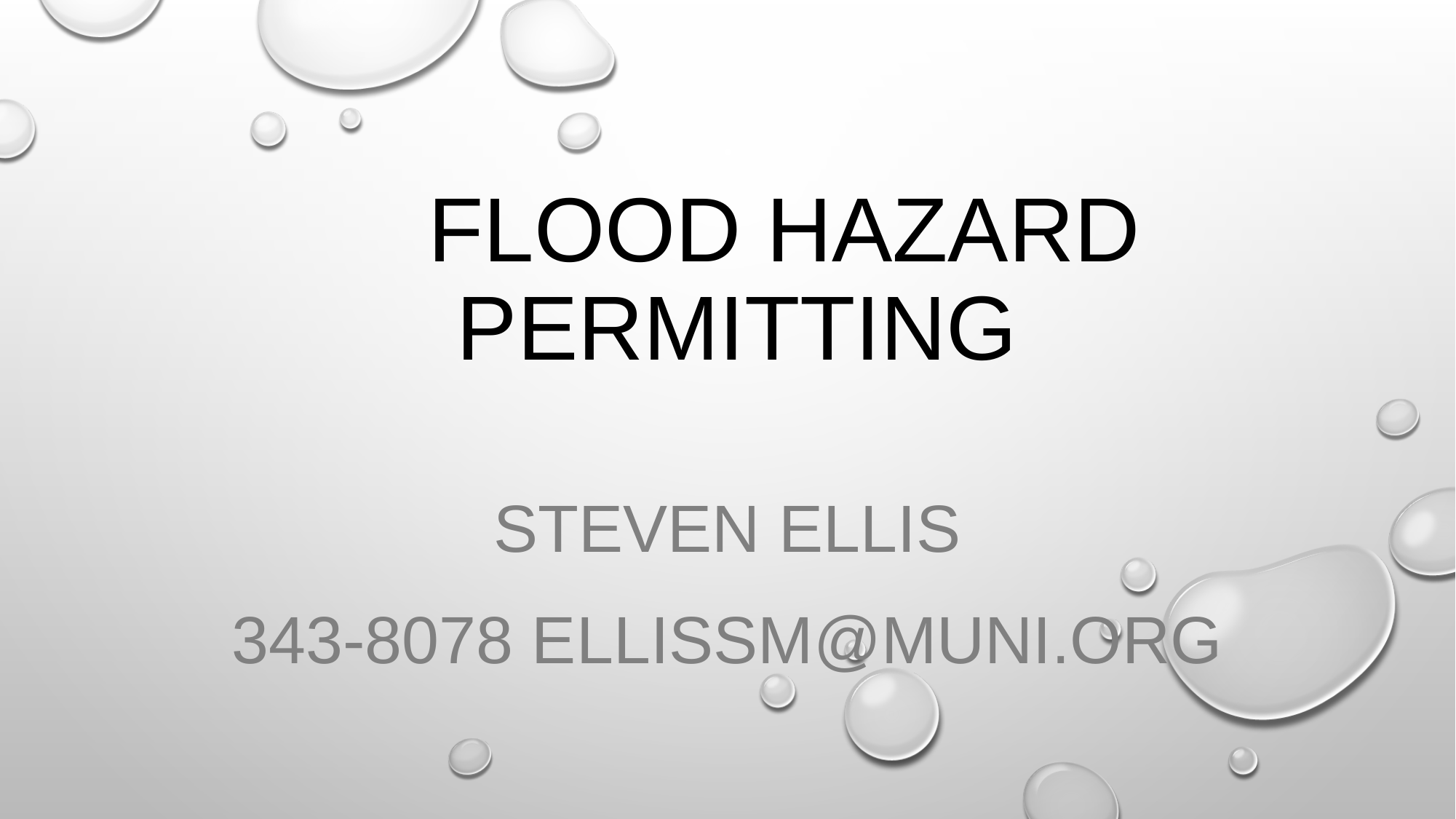

# Flood hazard permitting
Steven ellis
343-8078 ellissm@muni.org